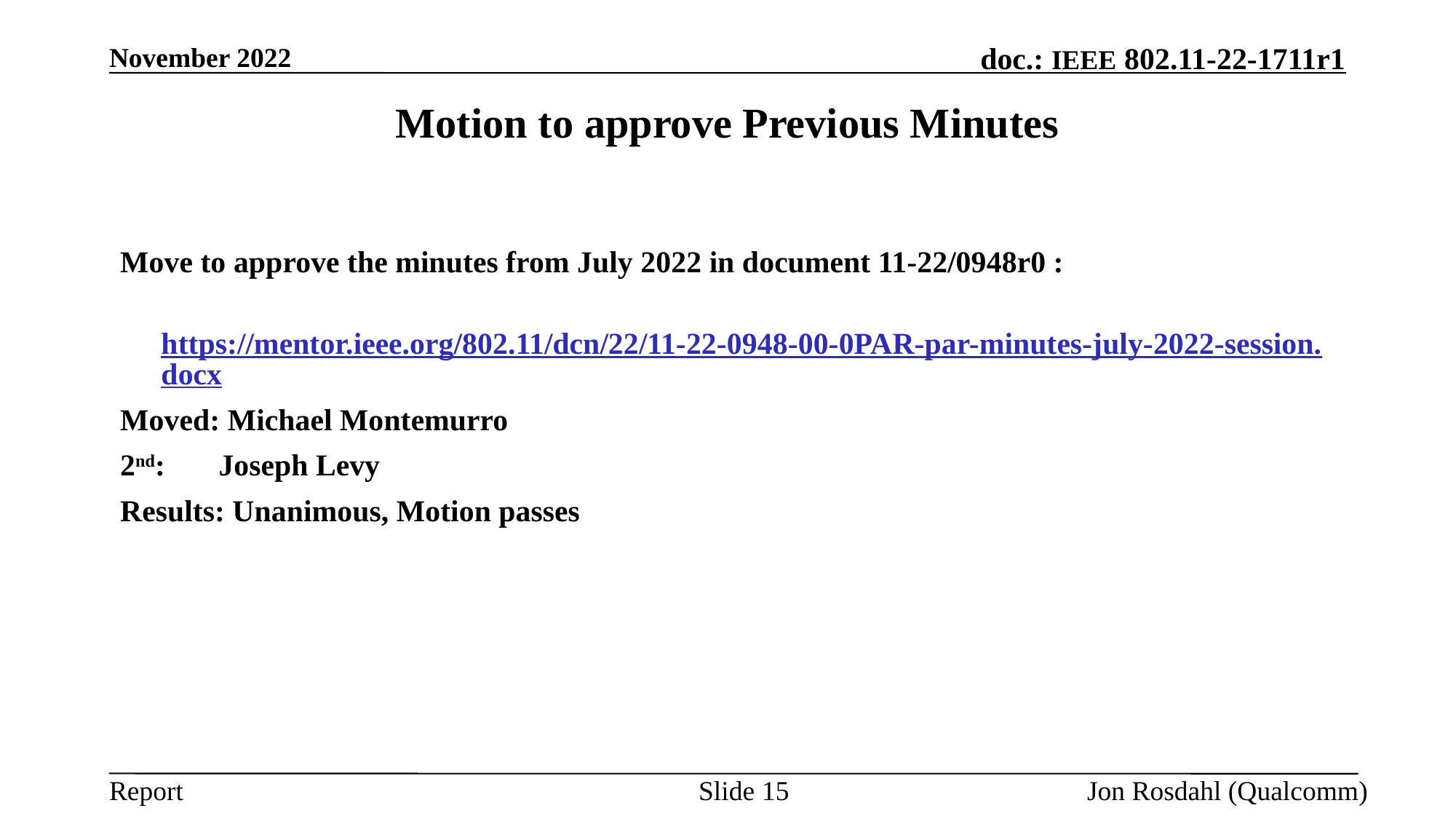

November 2022
# Motion to approve Previous Minutes
Move to approve the minutes from July 2022 in document 11-22/0948r0 :
	 https://mentor.ieee.org/802.11/dcn/22/11-22-0948-00-0PAR-par-minutes-july-2022-session.docx
Moved: Michael Montemurro
2nd:       Joseph Levy
Results: Unanimous, Motion passes
Slide 15
Jon Rosdahl (Qualcomm)